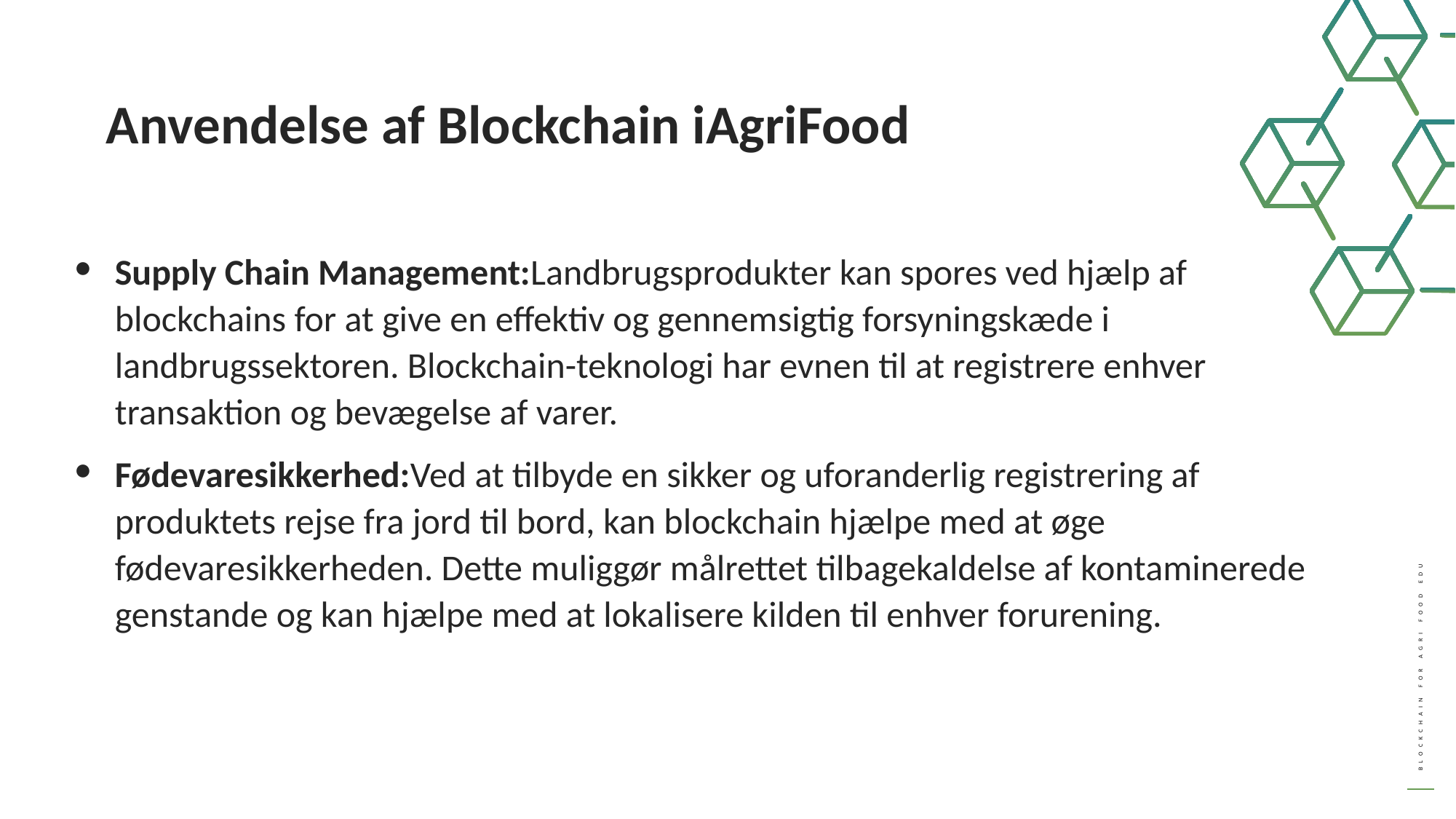

Anvendelse af Blockchain iAgriFood
Supply Chain Management:Landbrugsprodukter kan spores ved hjælp af blockchains for at give en effektiv og gennemsigtig forsyningskæde i landbrugssektoren. Blockchain-teknologi har evnen til at registrere enhver transaktion og bevægelse af varer.
Fødevaresikkerhed:Ved at tilbyde en sikker og uforanderlig registrering af produktets rejse fra jord til bord, kan blockchain hjælpe med at øge fødevaresikkerheden. Dette muliggør målrettet tilbagekaldelse af kontaminerede genstande og kan hjælpe med at lokalisere kilden til enhver forurening.